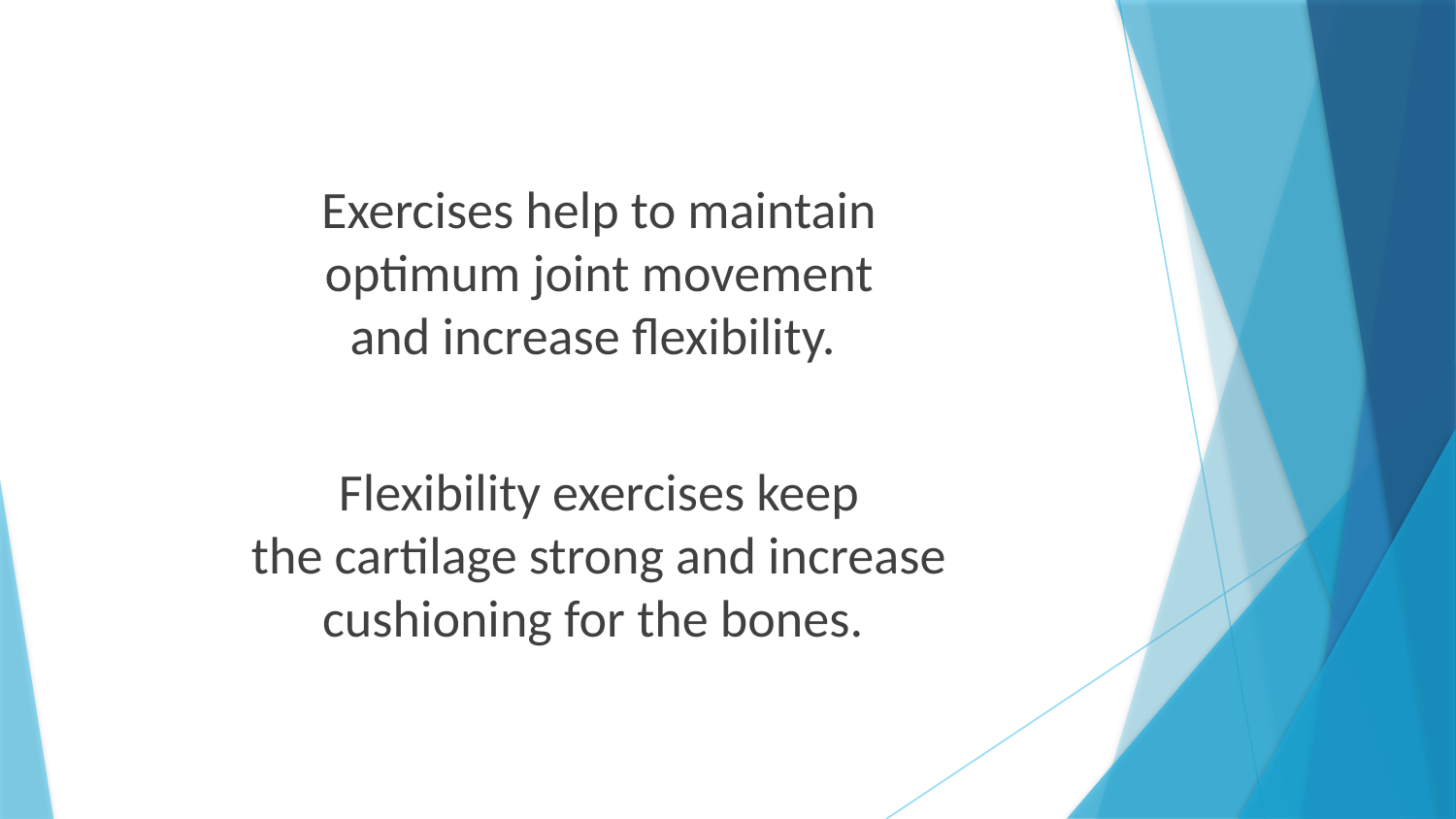

Exercises help to maintain
optimum joint movement
and increase flexibility.

Flexibility exercises keep
the cartilage strong and increase
cushioning for the bones.